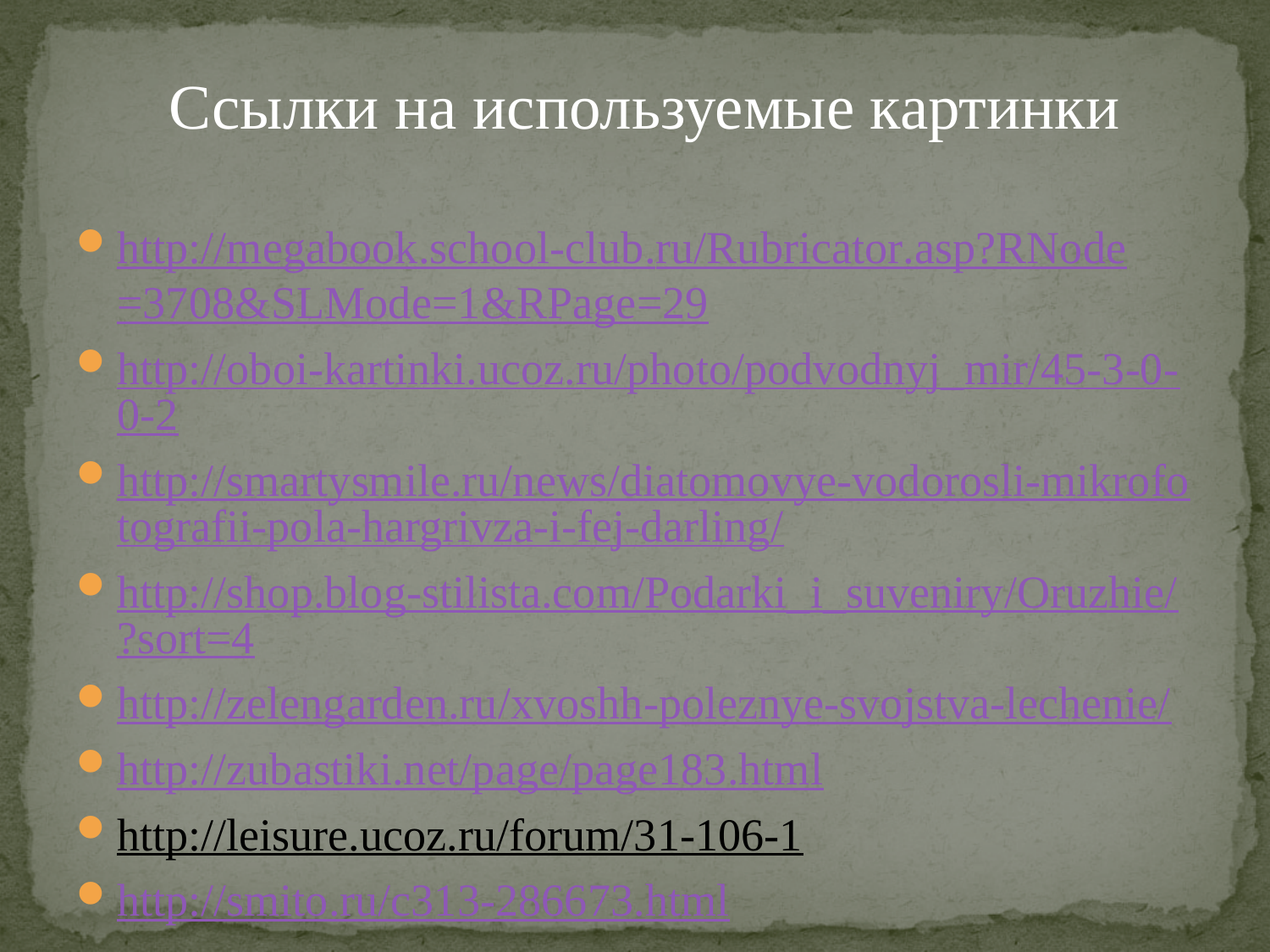

Ссылки на используемые картинки
http://megabook.school-club.ru/Rubricator.asp?RNode=3708&SLMode=1&RPage=29
http://oboi-kartinki.ucoz.ru/photo/podvodnyj_mir/45-3-0-0-2
http://smartysmile.ru/news/diatomovye-vodorosli-mikrofotografii-pola-hargrivza-i-fej-darling/
http://shop.blog-stilista.com/Podarki_i_suveniry/Oruzhie/?sort=4
http://zelengarden.ru/xvoshh-poleznye-svojstva-lechenie/
http://zubastiki.net/page/page183.html
http://leisure.ucoz.ru/forum/31-106-1
http://smito.ru/c313-286673.html